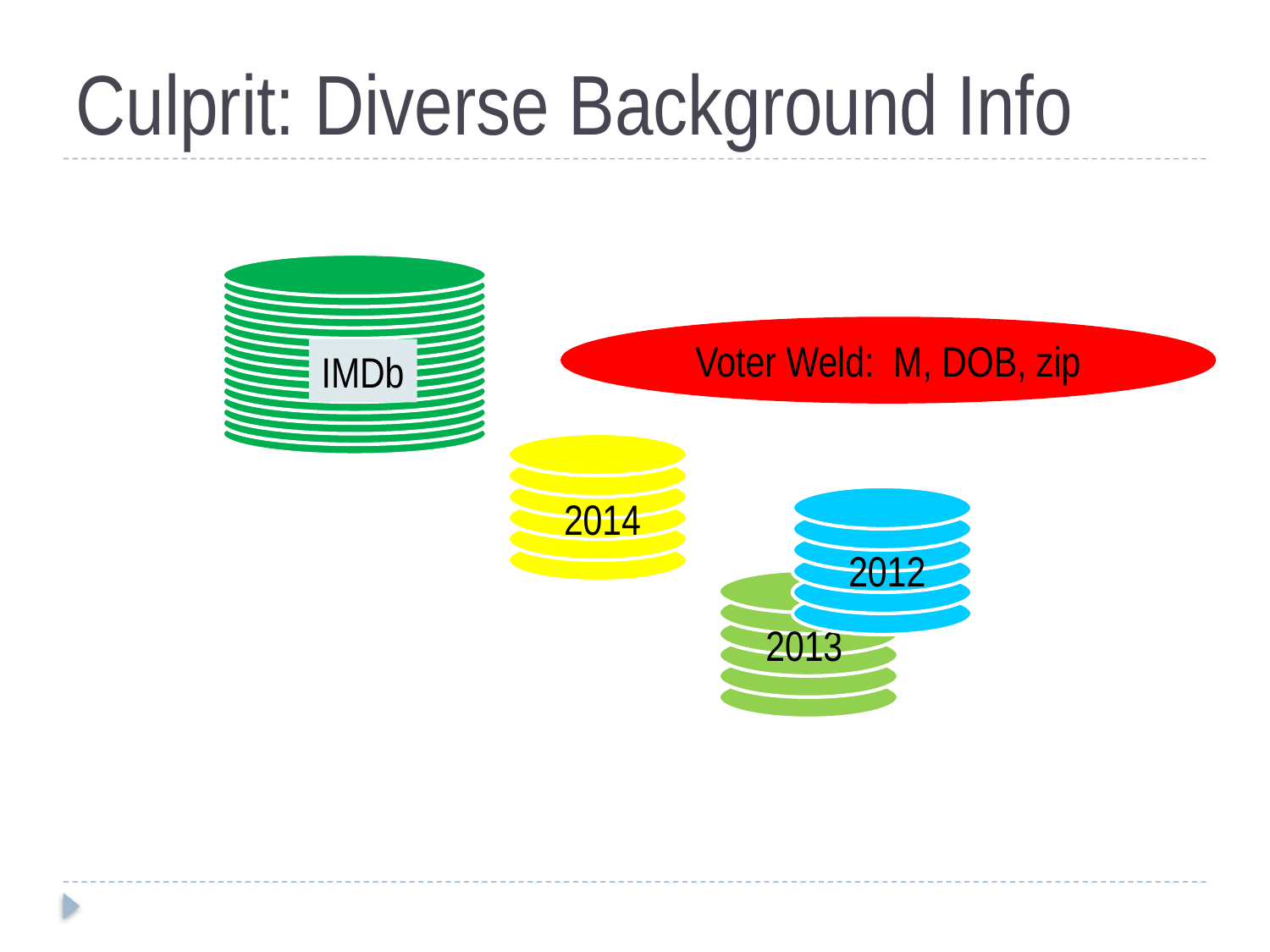

# Culprit: Diverse Background Info

IMDb
Voter Weld:  M, DOB, zip

2014

2012

2013